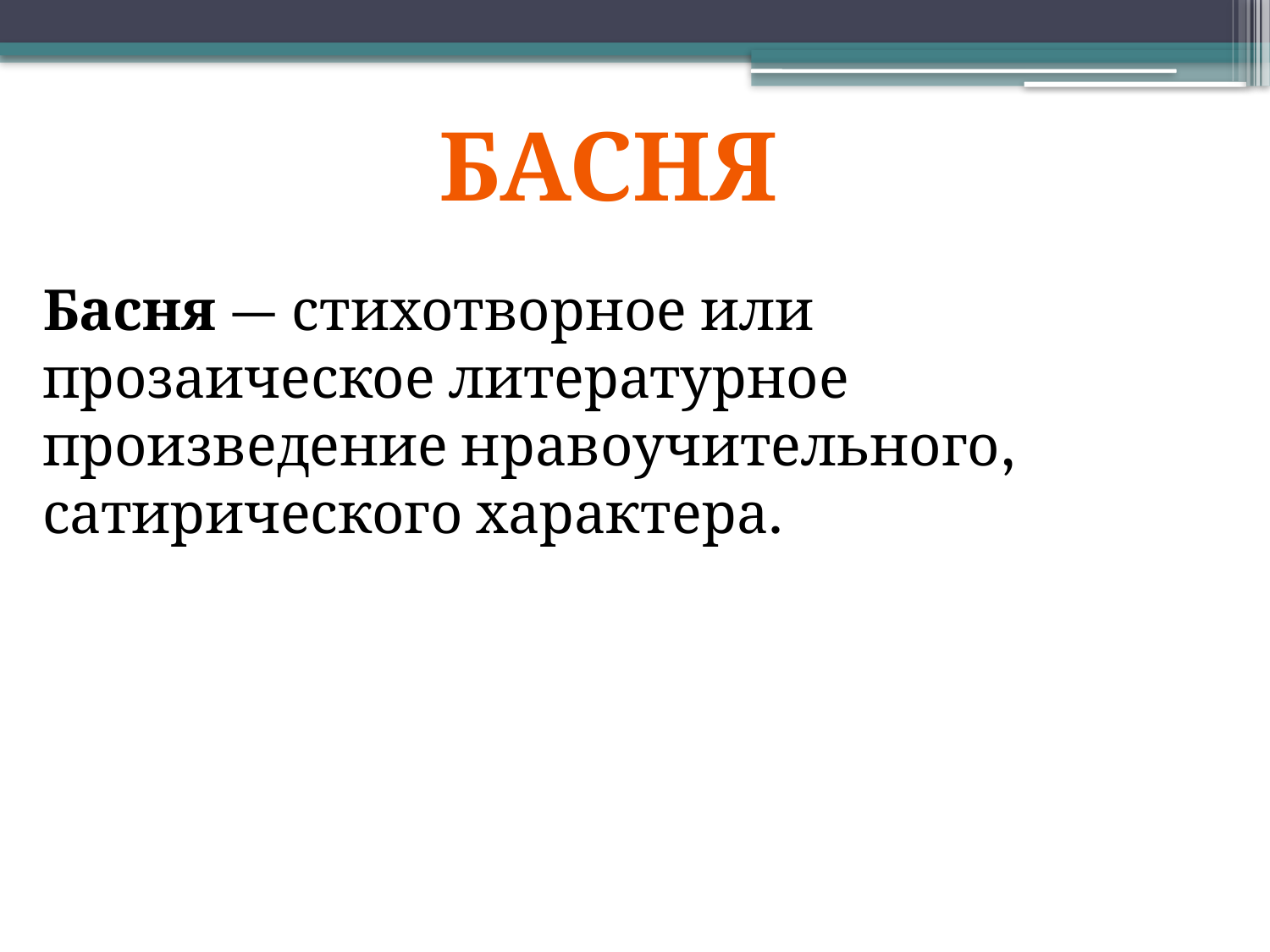

Басня
Басня — стихотворное или прозаическое литературное произведение нравоучительного, сатирического характера.